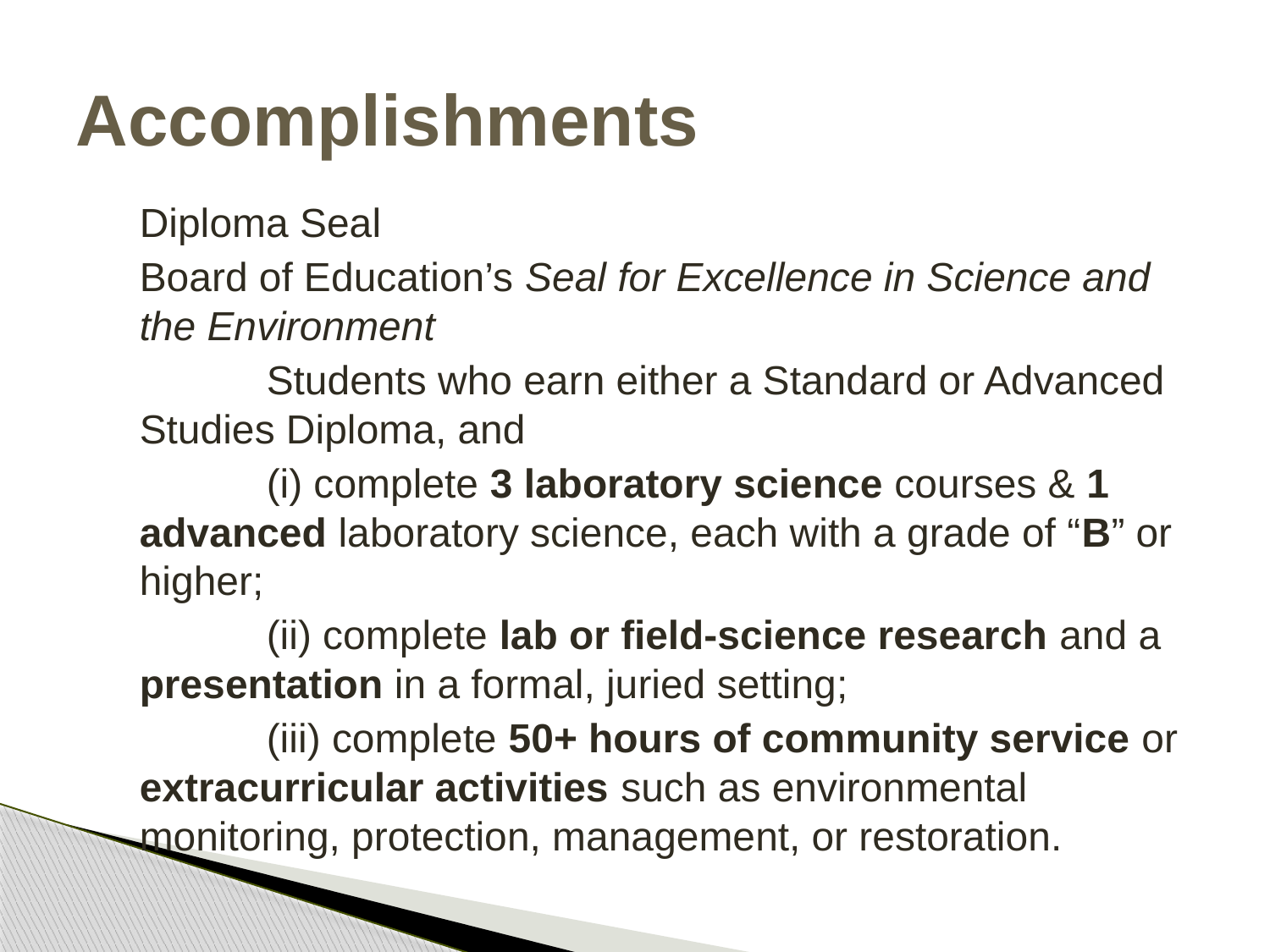

# Accomplishments
Diploma Seal
Board of Education’s Seal for Excellence in Science and the Environment
	Students who earn either a Standard or Advanced Studies Diploma, and
	(i) complete 3 laboratory science courses & 1 advanced laboratory science, each with a grade of “B” or higher;
	(ii) complete lab or field-science research and a presentation in a formal, juried setting;
	(iii) complete 50+ hours of community service or extracurricular activities such as environmental monitoring, protection, management, or restoration.